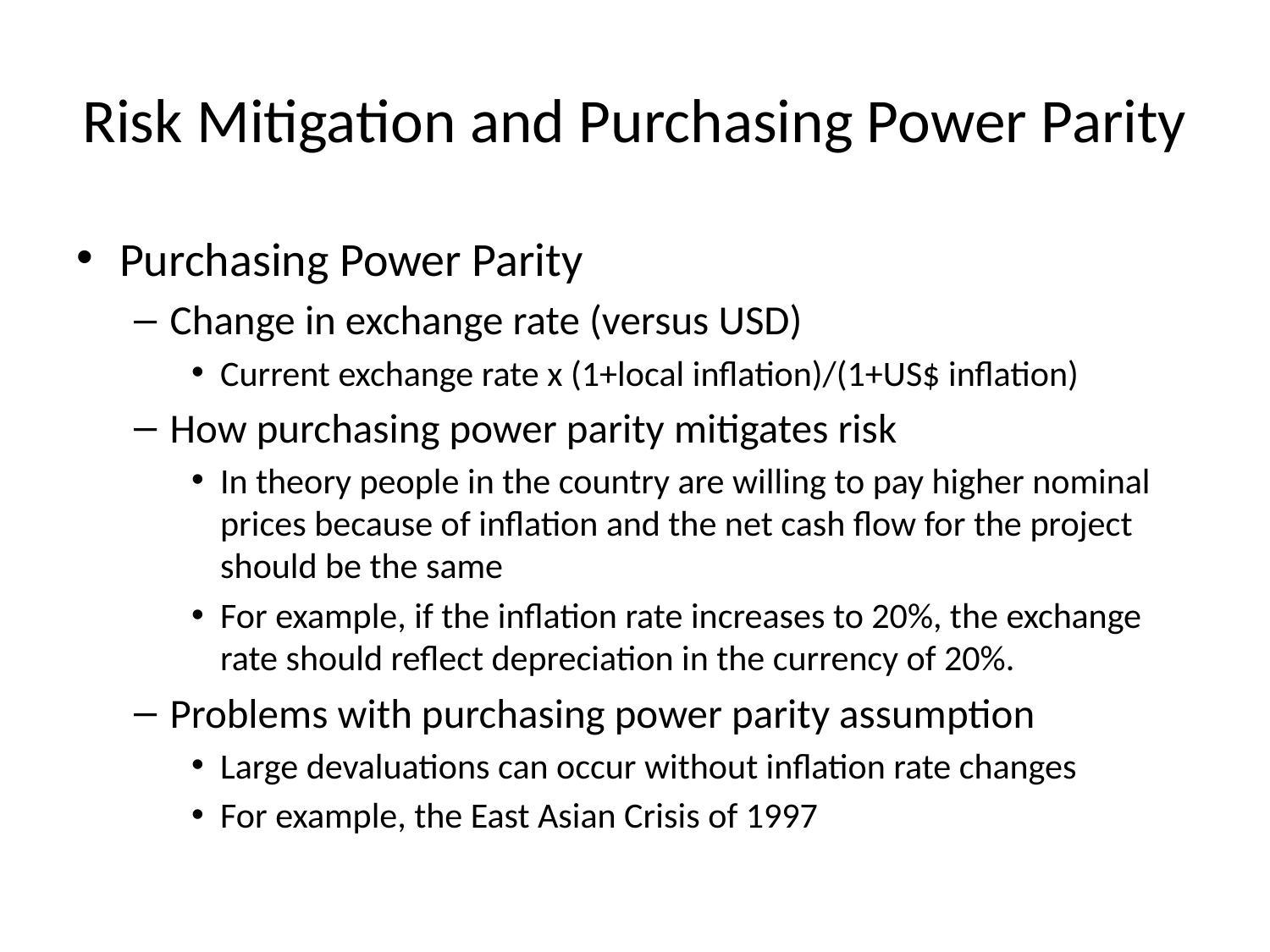

# Risk Mitigation and Purchasing Power Parity
Purchasing Power Parity
Change in exchange rate (versus USD)
Current exchange rate x (1+local inflation)/(1+US$ inflation)
How purchasing power parity mitigates risk
In theory people in the country are willing to pay higher nominal prices because of inflation and the net cash flow for the project should be the same
For example, if the inflation rate increases to 20%, the exchange rate should reflect depreciation in the currency of 20%.
Problems with purchasing power parity assumption
Large devaluations can occur without inflation rate changes
For example, the East Asian Crisis of 1997